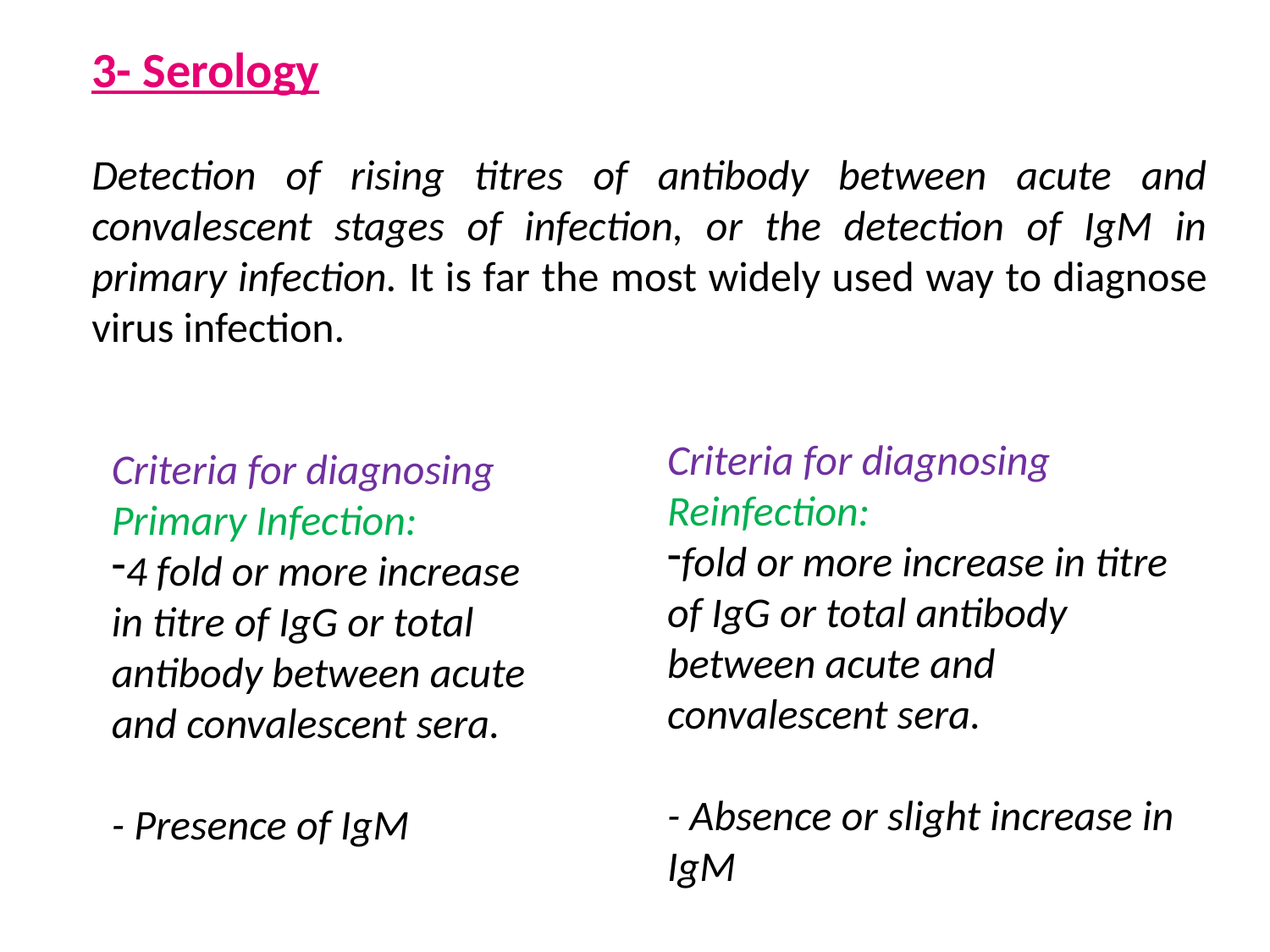

3- Serology

Detection of rising titres of antibody between acute and convalescent stages of infection, or the detection of IgM in primary infection. It is far the most widely used way to diagnose virus infection.

Criteria for diagnosing Reinfection:
fold or more increase in titre of IgG or total antibody between acute and convalescent sera.

- Absence or slight increase in IgM

Criteria for diagnosing Primary Infection:
4 fold or more increase in titre of IgG or total antibody between acute and convalescent sera.

- Presence of IgM